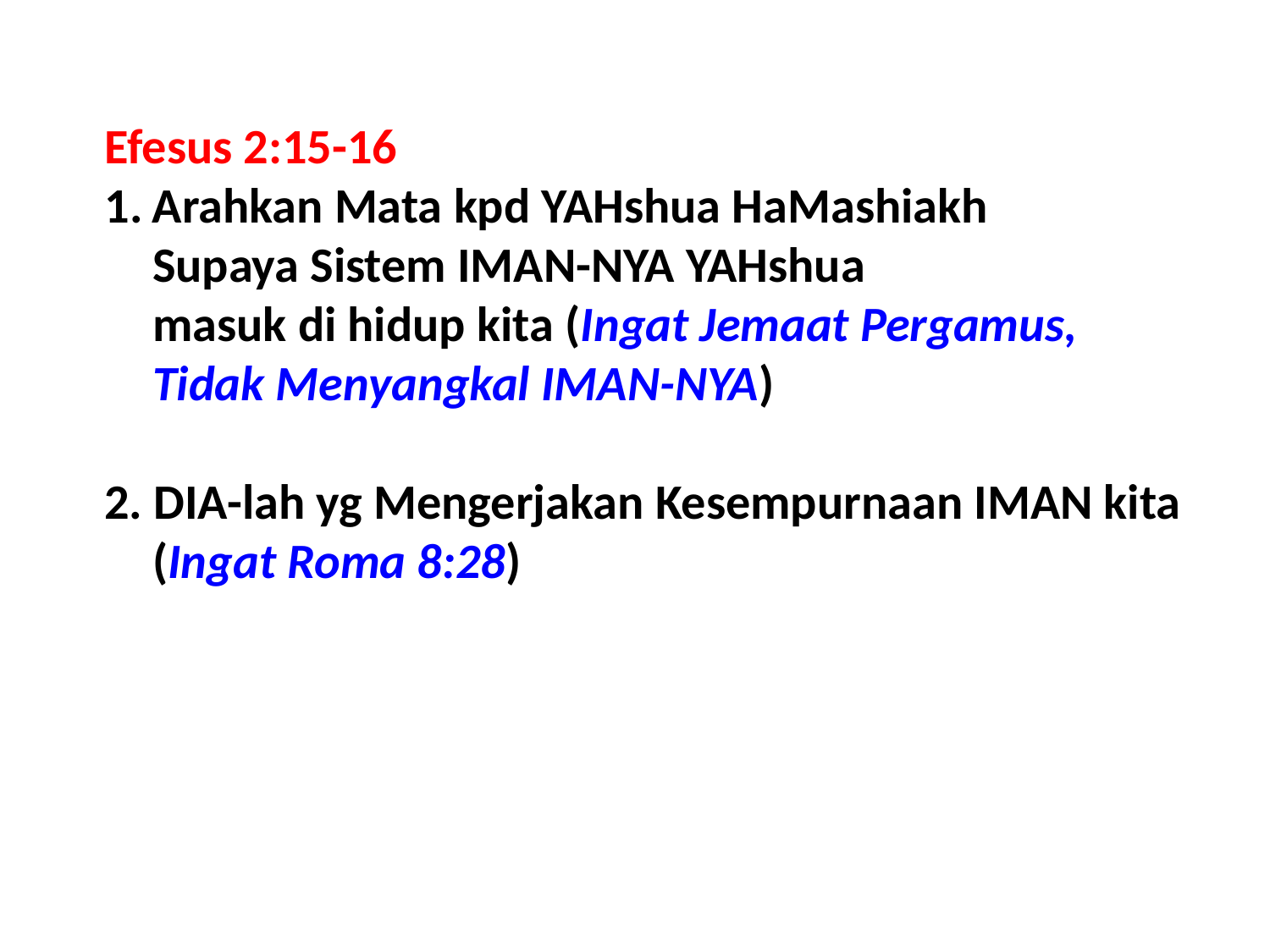

Efesus 2:15-16
Arahkan Mata kpd YAHshua HaMashiakh
	Supaya Sistem IMAN-NYA YAHshua
	masuk di hidup kita (Ingat Jemaat Pergamus,
	Tidak Menyangkal IMAN-NYA)

2. DIA-lah yg Mengerjakan Kesempurnaan IMAN kita
	(Ingat Roma 8:28)